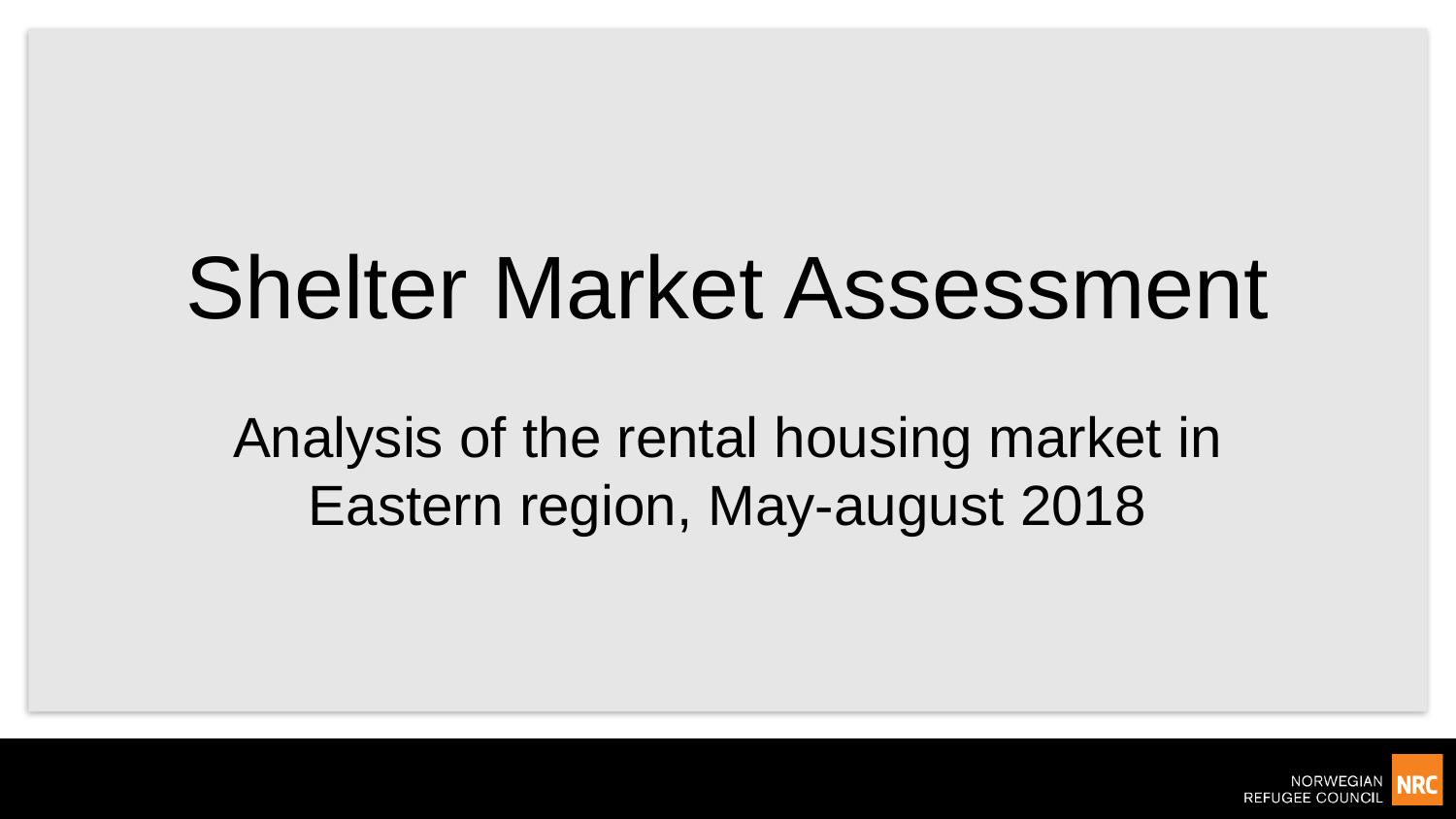

# Shelter Market Assessment
Analysis of the rental housing market in Eastern region, May-august 2018